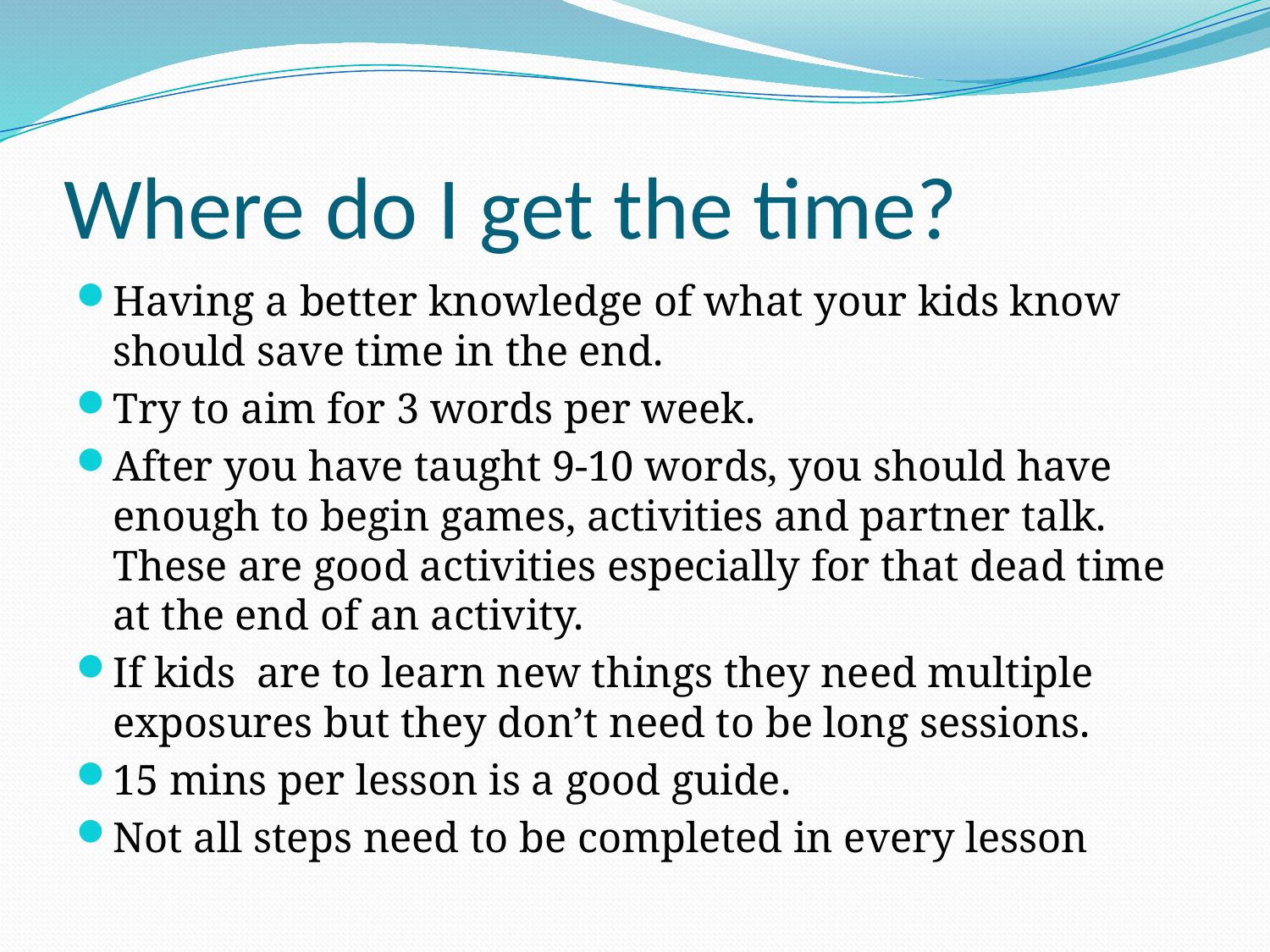

# Where do I get the time?
Having a better knowledge of what your kids know should save time in the end.
Try to aim for 3 words per week.
After you have taught 9-10 words, you should have enough to begin games, activities and partner talk. These are good activities especially for that dead time at the end of an activity.
If kids  are to learn new things they need multiple exposures but they don’t need to be long sessions.
15 mins per lesson is a good guide.
Not all steps need to be completed in every lesson